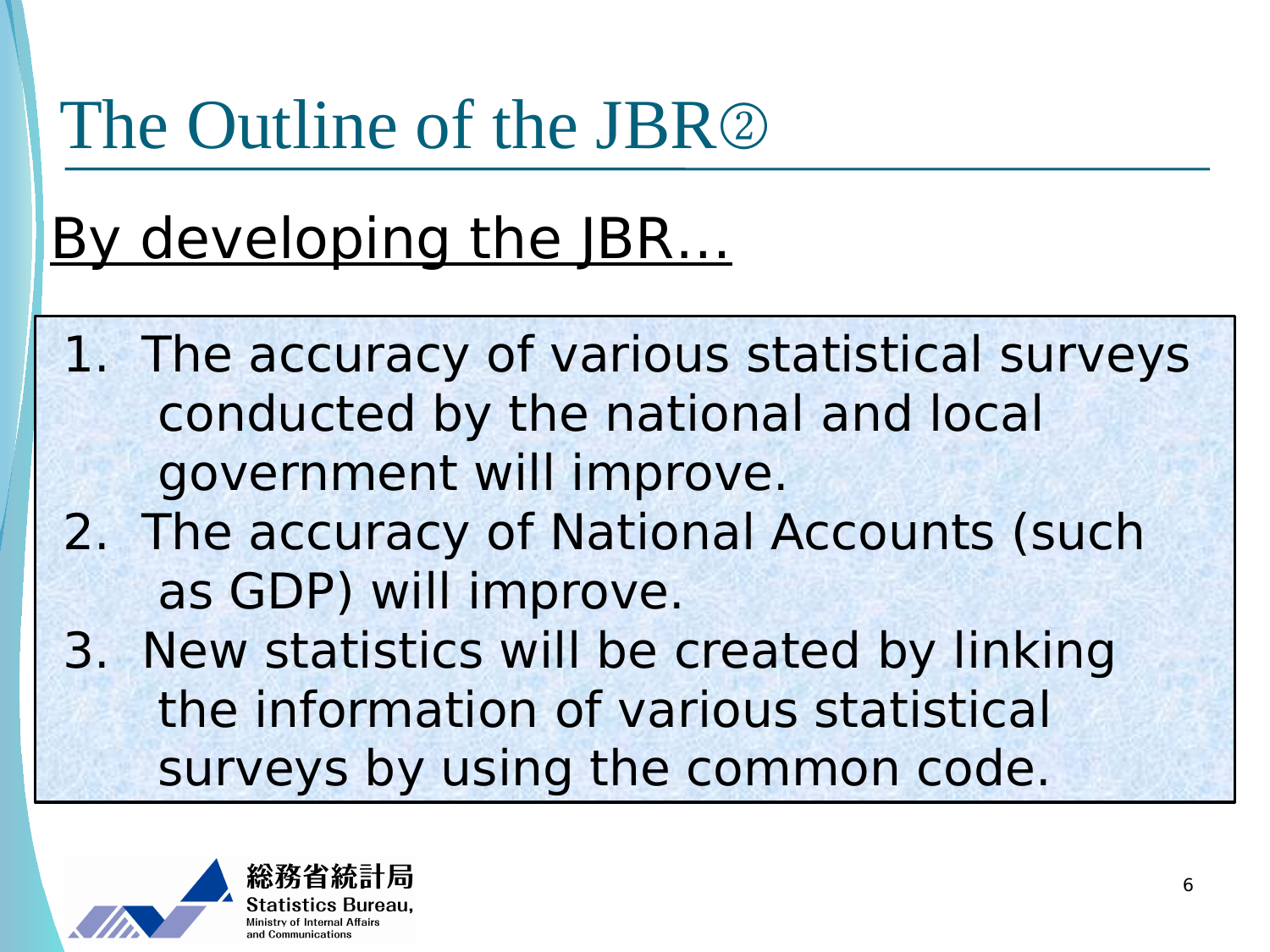

# The Outline of the JBR②
By developing the JBR…
 1.  The accuracy of various statistical surveys
　　conducted by the national and local
　　government will improve.
 2.  The accuracy of National Accounts (such
　　as GDP) will improve.
 3.  New statistics will be created by linking
　　the information of various statistical
　　surveys by using the common code.
6